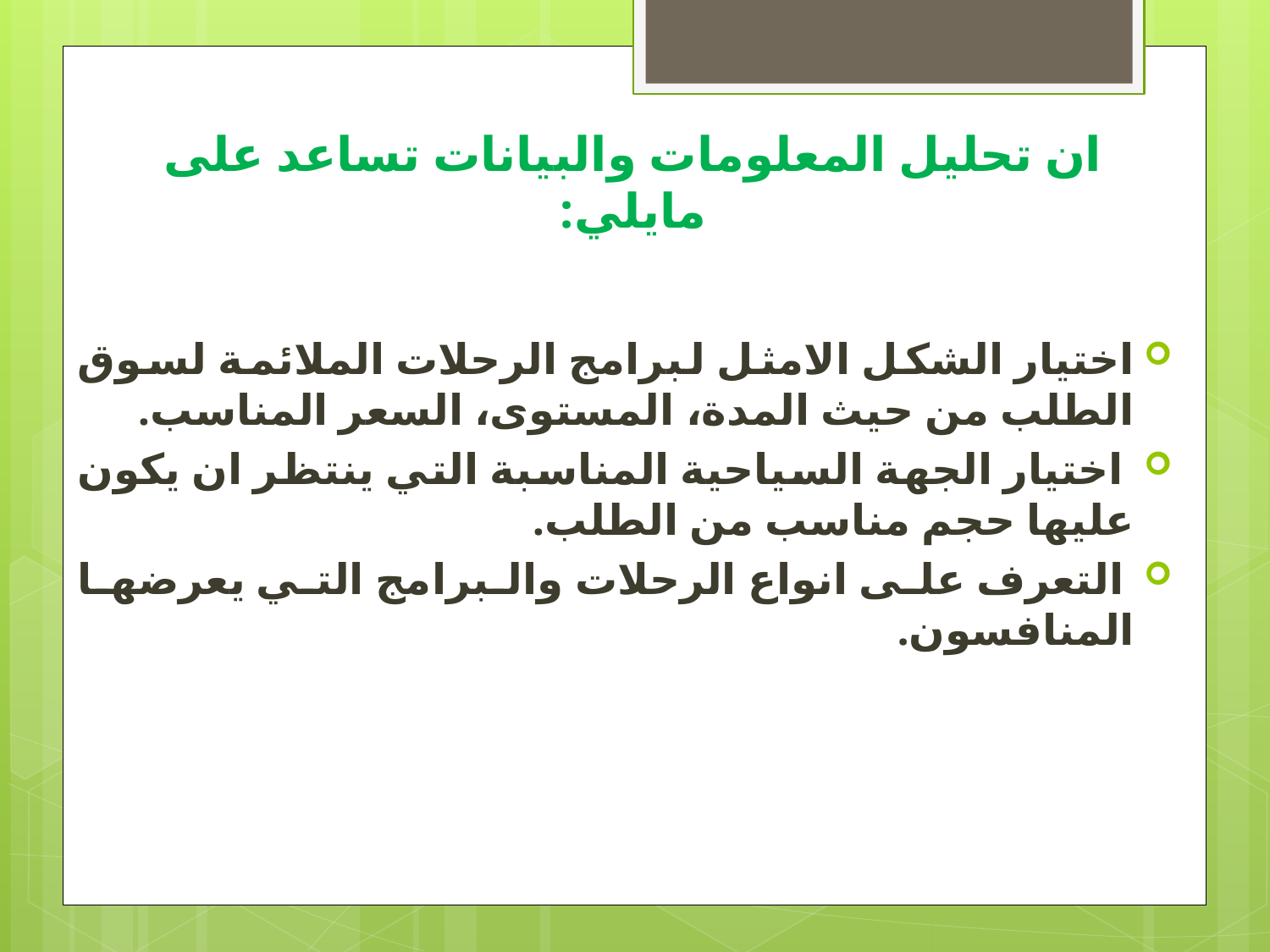

# ان تحليل المعلومات والبيانات تساعد على مايلي:
اختيار الشكل الامثل لبرامج الرحلات الملائمة لسوق الطلب من حيث المدة، المستوى، السعر المناسب.
 اختيار الجهة السياحية المناسبة التي ينتظر ان يكون عليها حجم مناسب من الطلب.
 التعرف على انواع الرحلات والبرامج التي يعرضها المنافسون.